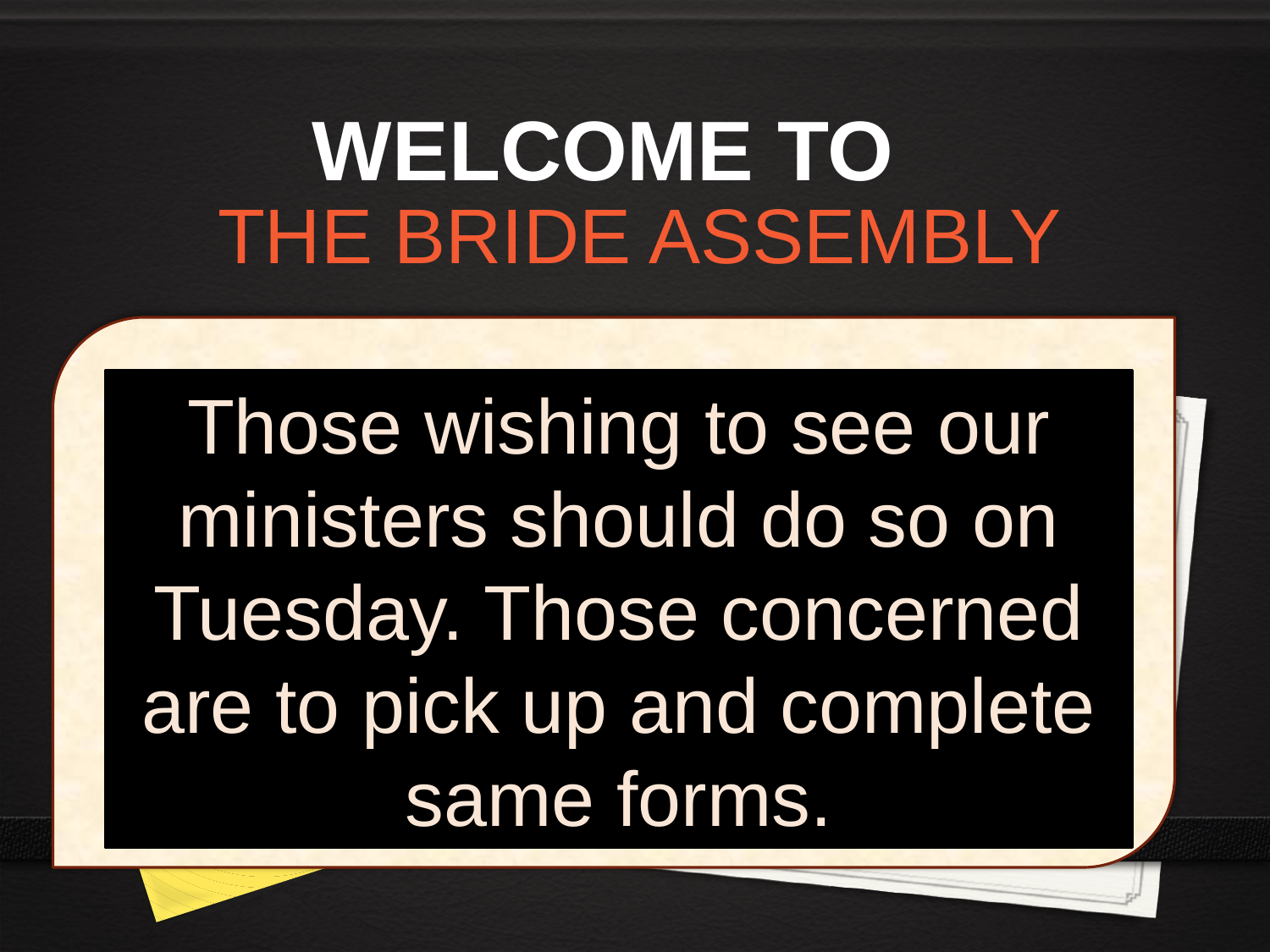

# WELCOME TO
THE BRIDE ASSEMBLY

Those wishing to see our ministers should do so on Tuesday. Those concerned are to pick up and complete same forms.